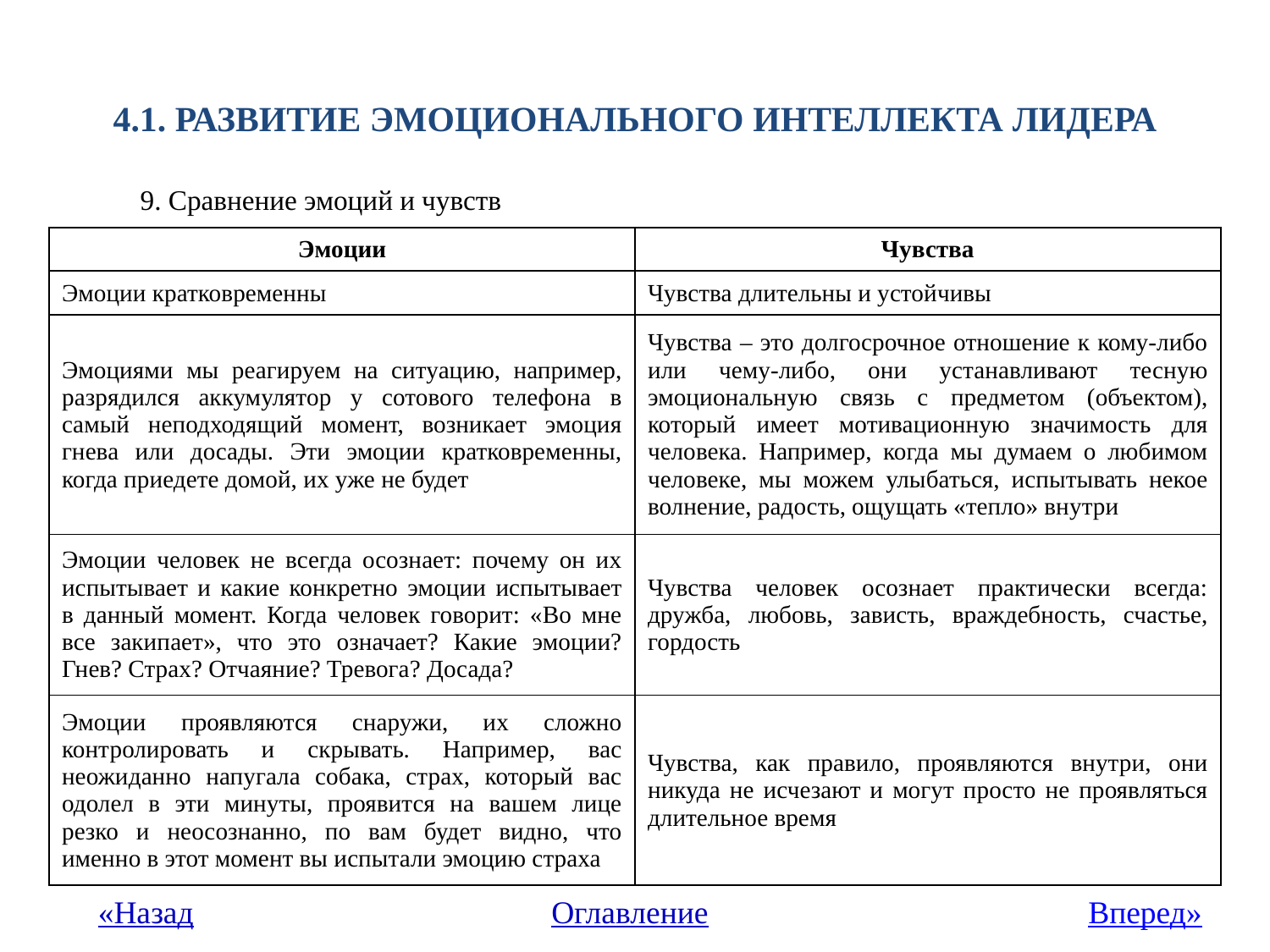

# 4.1. РАЗВИТИЕ ЭМОЦИОНАЛЬНОГО ИНТЕЛЛЕКТА ЛИДЕРА
9. Сравнение эмоций и чувств
| Эмоции | Чувства |
| --- | --- |
| Эмоции кратковременны | Чувства длительны и устойчивы |
| Эмоциями мы реагируем на ситуацию, например, разрядился аккумулятор у сотового телефона в самый неподходящий момент, возникает эмоция гнева или досады. Эти эмоции кратковременны, когда приедете домой, их уже не будет | Чувства – это долгосрочное отношение к кому-либо или чему-либо, они устанавливают тесную эмоциональную связь с предметом (объектом), который имеет мотивационную значимость для человека. Например, когда мы думаем о любимом человеке, мы можем улыбаться, испытывать некое волнение, радость, ощущать «тепло» внутри |
| Эмоции человек не всегда осознает: почему он их испытывает и какие конкретно эмоции испытывает в данный момент. Когда человек говорит: «Во мне все закипает», что это означает? Какие эмоции? Гнев? Страх? Отчаяние? Тревога? Досада? | Чувства человек осознает практически всегда: дружба, любовь, зависть, враждебность, счастье, гордость |
| Эмоции проявляются снаружи, их сложно контролировать и скрывать. Например, вас неожиданно напугала собака, страх, который вас одолел в эти минуты, проявится на вашем лице резко и неосознанно, по вам будет видно, что именно в этот момент вы испытали эмоцию страха | Чувства, как правило, проявляются внутри, они никуда не исчезают и могут просто не проявляться длительное время |
«Назад
Оглавление
Вперед»